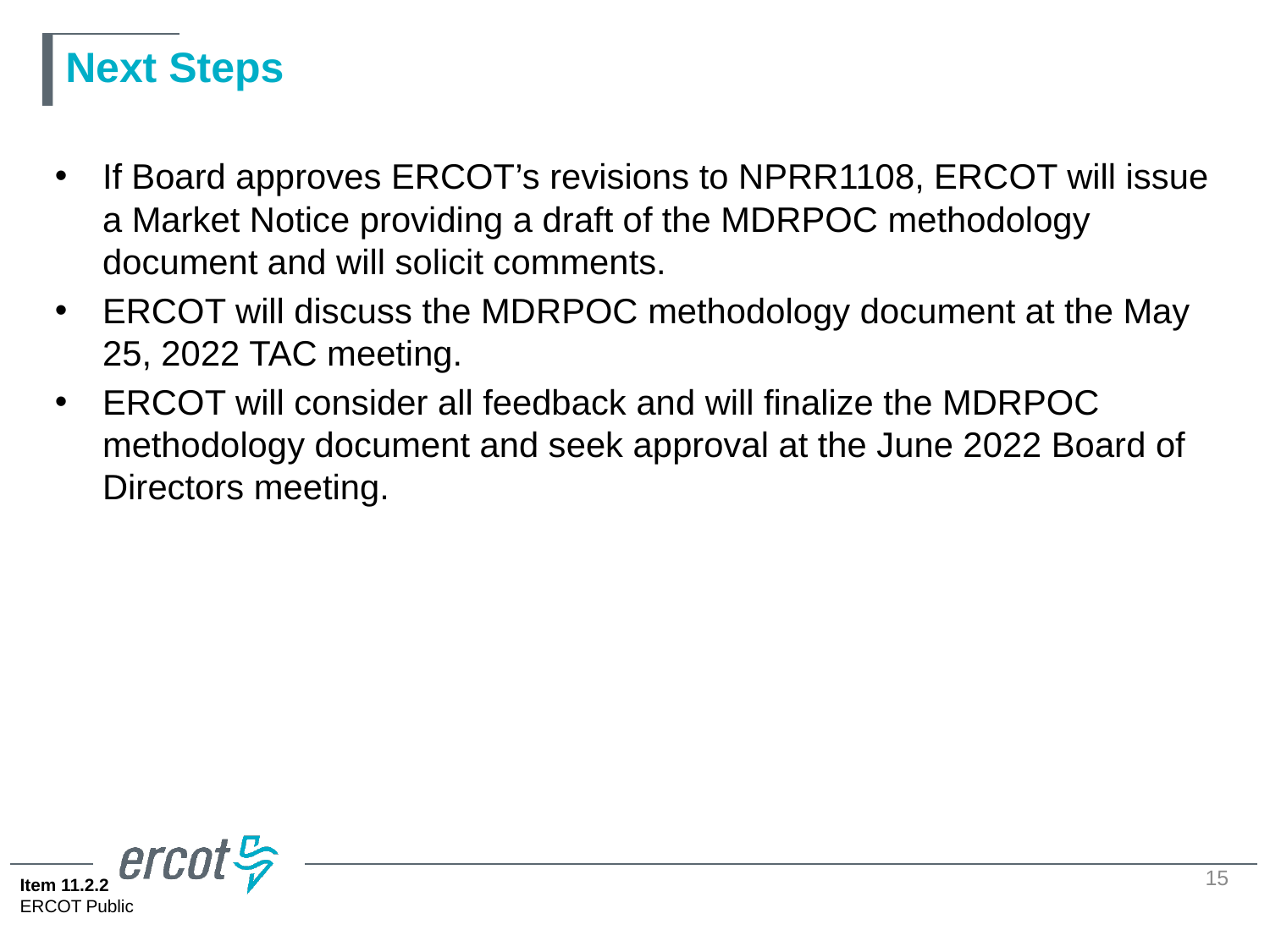

# Next Steps
If Board approves ERCOT’s revisions to NPRR1108, ERCOT will issue a Market Notice providing a draft of the MDRPOC methodology document and will solicit comments.
ERCOT will discuss the MDRPOC methodology document at the May 25, 2022 TAC meeting.
ERCOT will consider all feedback and will finalize the MDRPOC methodology document and seek approval at the June 2022 Board of Directors meeting.
15